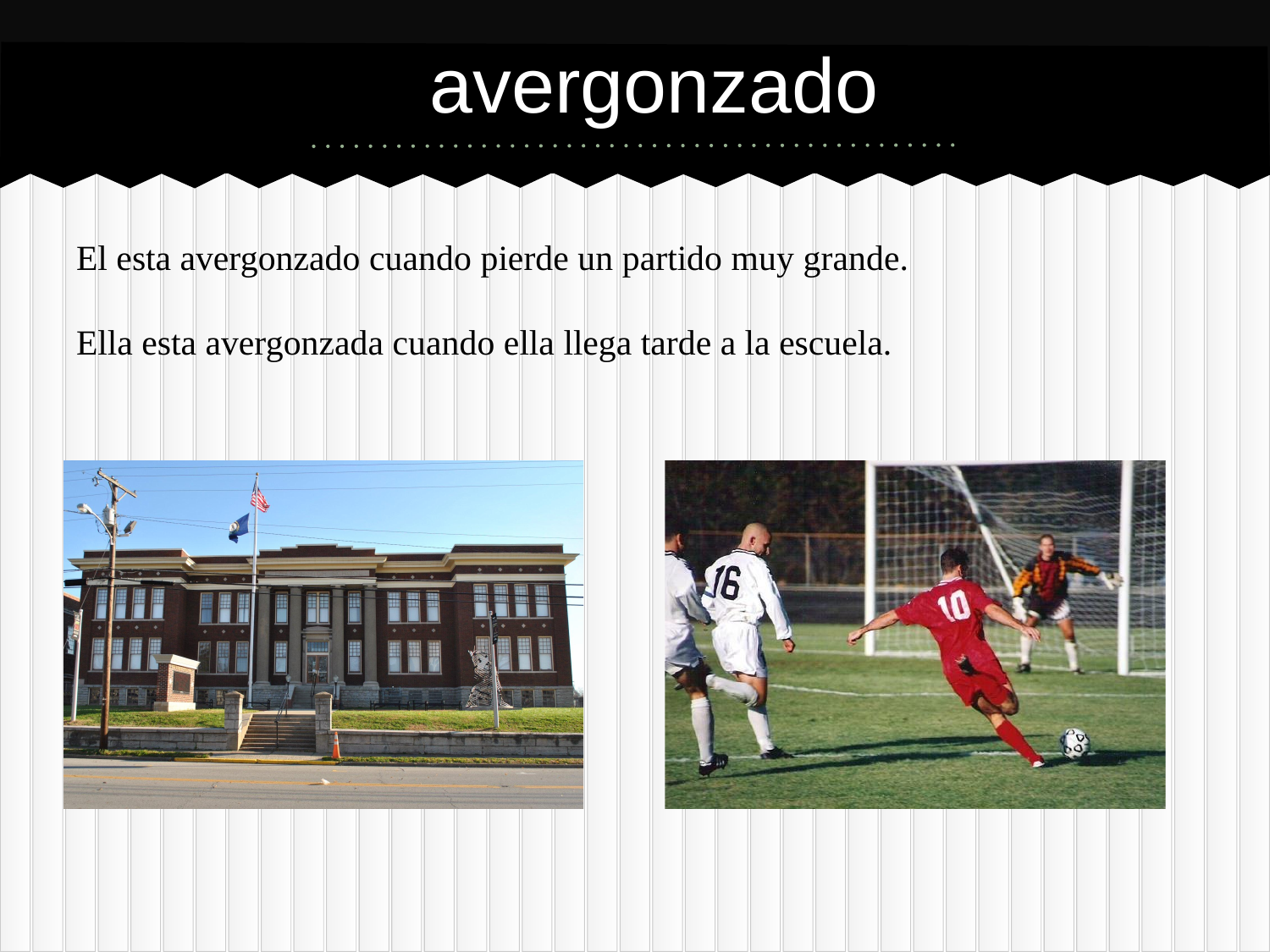

# avergonzado
El esta avergonzado cuando pierde un partido muy grande.

Ella esta avergonzada cuando ella llega tarde a la escuela.